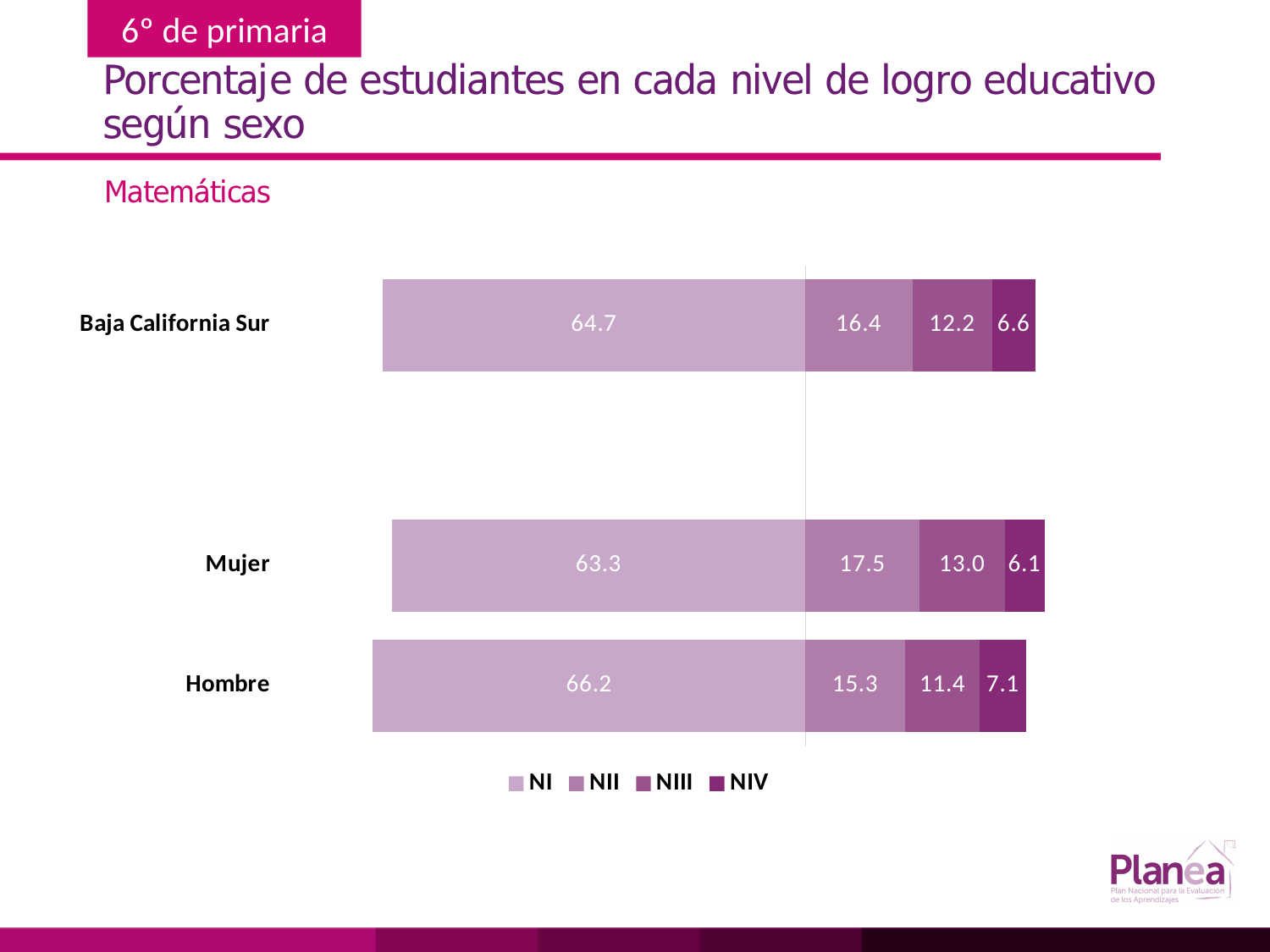

# Porcentaje de estudiantes en cada nivel de logro educativo según sexo

Matemáticas

### Chart

| Category |  |  |  |  |
|---|---|---|---|---|
| Hombre | -66.2 | 15.3 | 11.4 | 7.1 |
| Mujer | -63.3 | 17.5 | 13.0 | 6.1 |
|  | None | None | None | None |
| Baja California Sur | -64.7 | 16.4 | 12.2 | 6.6 |